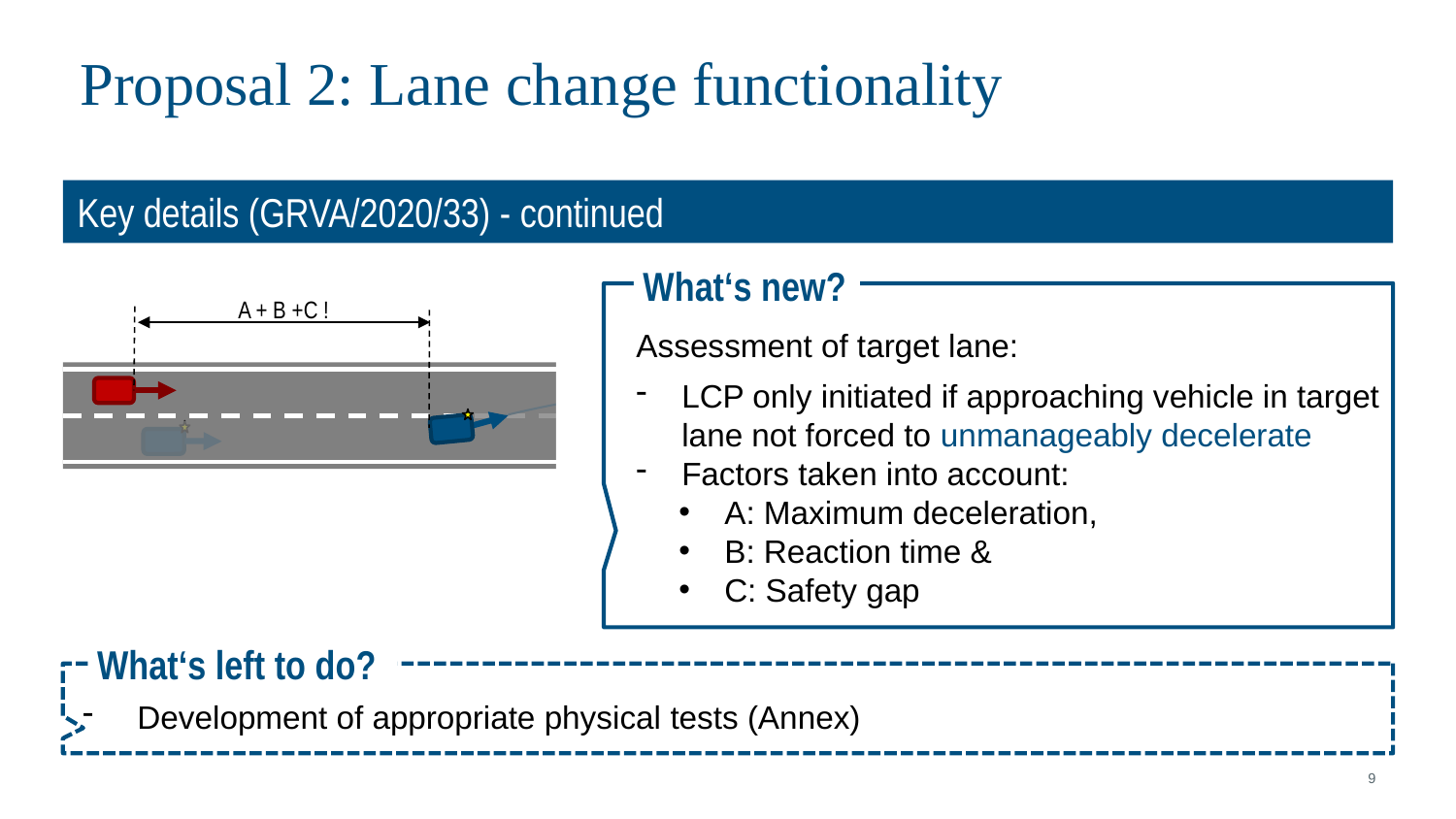

# Proposal 2: Lane change functionality

Key details (GRVA/2020/33) - continued
 What‘s new?
A + B +C !

Assessment of target lane:
LCP only initiated if approaching vehicle in target lane not forced to unmanageably decelerate
Factors taken into account:
A: Maximum deceleration,
B: Reaction time &
C: Safety gap
 What‘s left to do?
Development of appropriate physical tests (Annex)
9